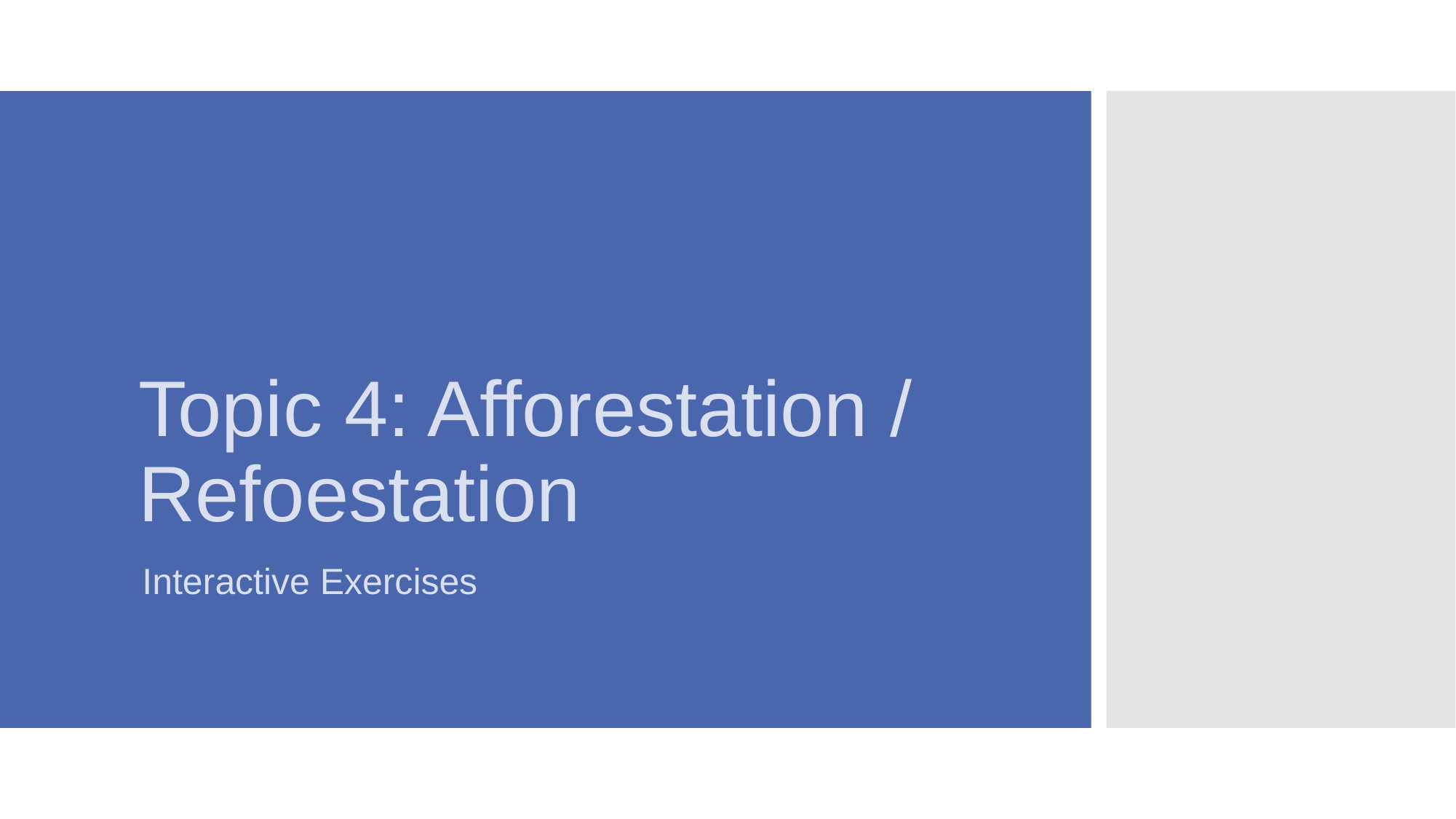

# Topic 4: Afforestation / Refoestation
Interactive Exercises